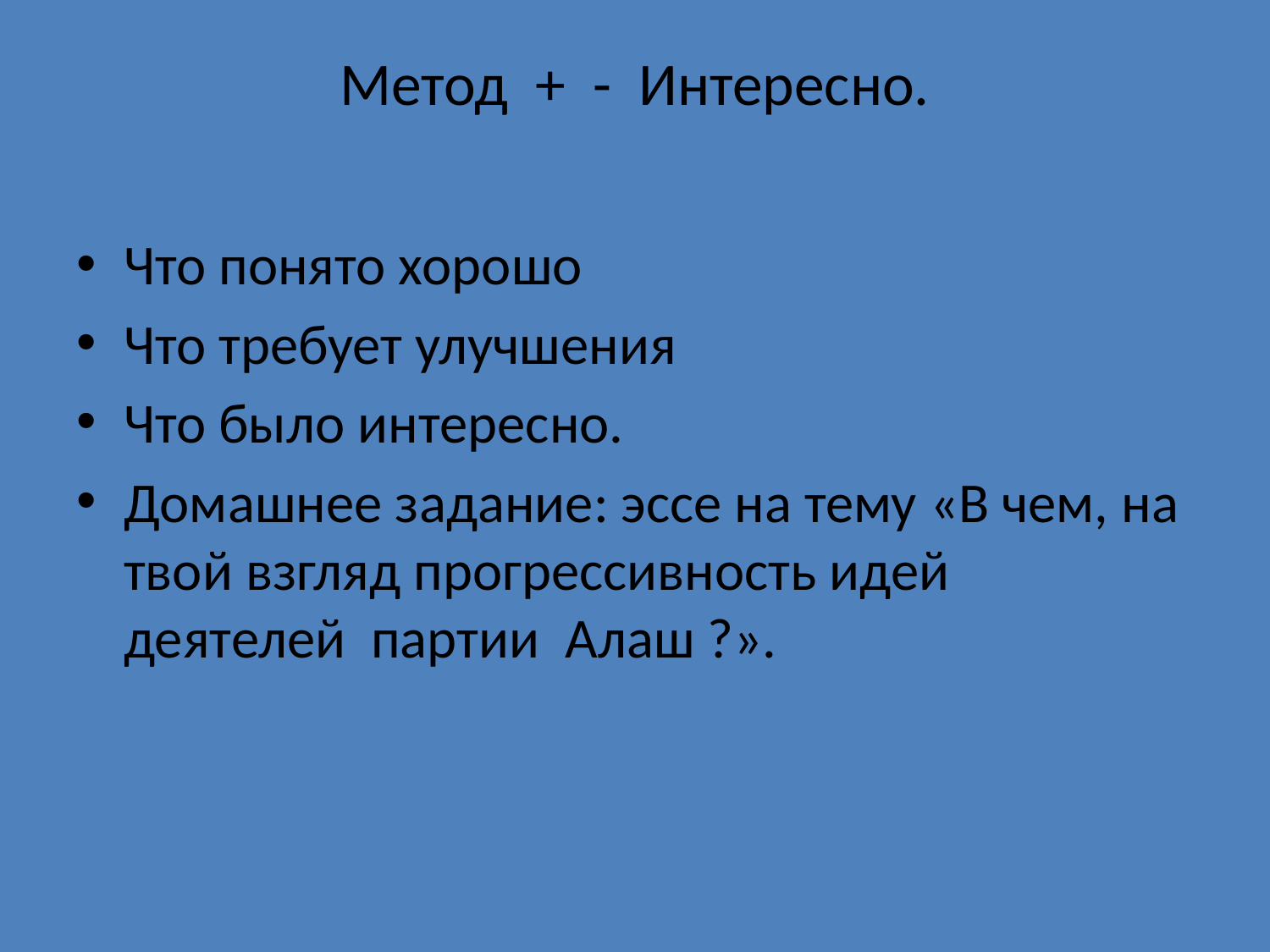

# Метод  +  -  Интересно.
Что понято хорошо
Что требует улучшения
Что было интересно.
Домашнее задание: эссе на тему «В чем, на твой взгляд прогрессивность идей  деятелей  партии  Алаш ?».